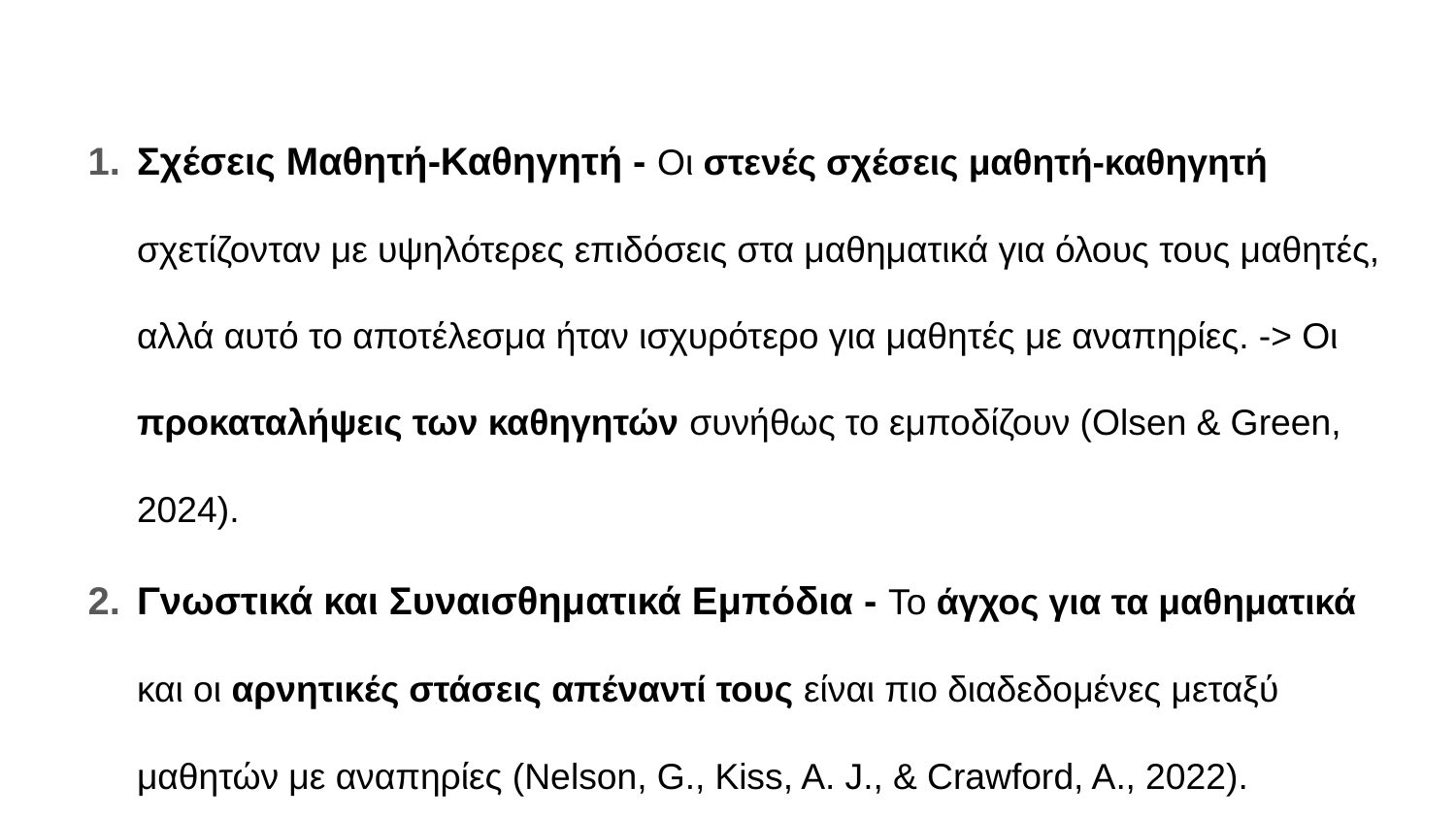

Σχέσεις Μαθητή-Καθηγητή - Οι στενές σχέσεις μαθητή-καθηγητή σχετίζονταν με υψηλότερες επιδόσεις στα μαθηματικά για όλους τους μαθητές, αλλά αυτό το αποτέλεσμα ήταν ισχυρότερο για μαθητές με αναπηρίες. -> Οι προκαταλήψεις των καθηγητών συνήθως το εμποδίζουν (Olsen & Green, 2024).
Γνωστικά και Συναισθηματικά Εμπόδια - Το άγχος για τα μαθηματικά και οι αρνητικές στάσεις απέναντί τους είναι πιο διαδεδομένες μεταξύ μαθητών με αναπηρίες (Nelson, G., Kiss, A. J., & Crawford, A., 2022).